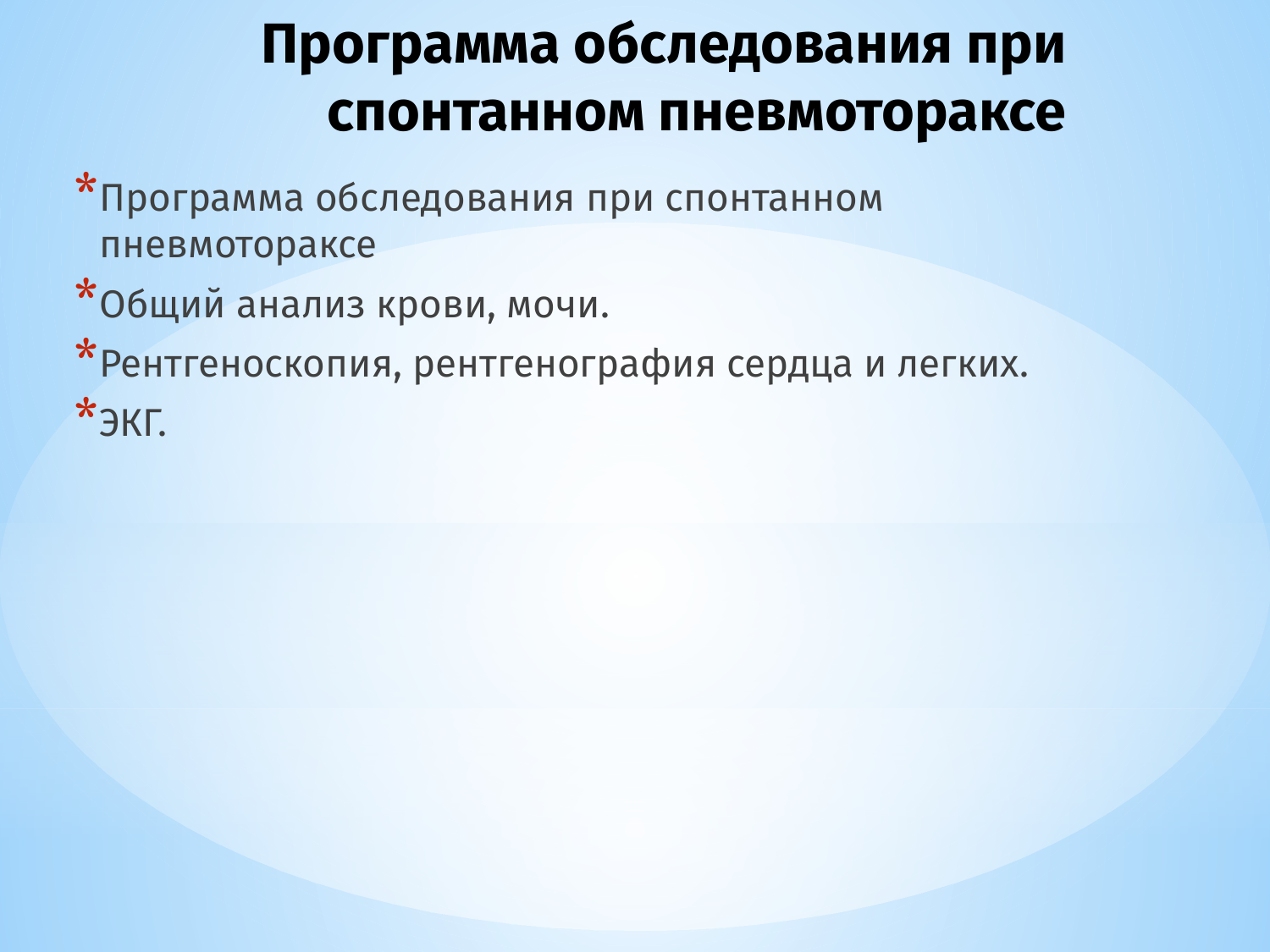

# Программа обследования при спонтанном пневмотораксе
Программа обследования при спонтанном пневмотораксе
Общий анализ крови, мочи.
Рентгеноскопия, рентгенография сердца и легких.
ЭКГ.